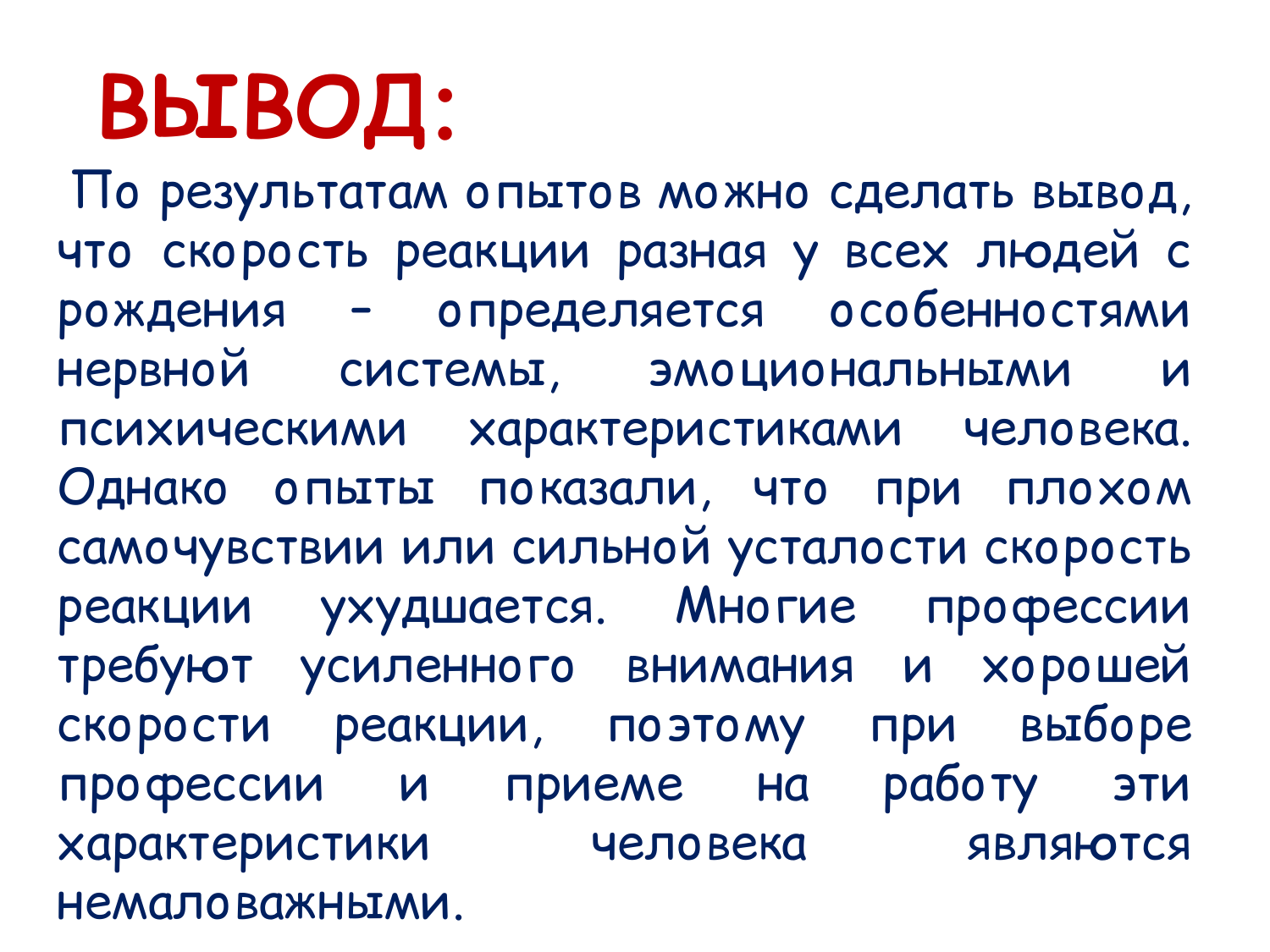

ВЫВОД:
 По результатам опытов можно сделать вывод, что скорость реакции разная у всех людей с рождения – определяется особенностями нервной системы, эмоциональными и психическими характеристиками человека. Однако опыты показали, что при плохом самочувствии или сильной усталости скорость реакции ухудшается. Многие профессии требуют усиленного внимания и хорошей скорости реакции, поэтому при выборе профессии и приеме на работу эти характеристики человека являются немаловажными.